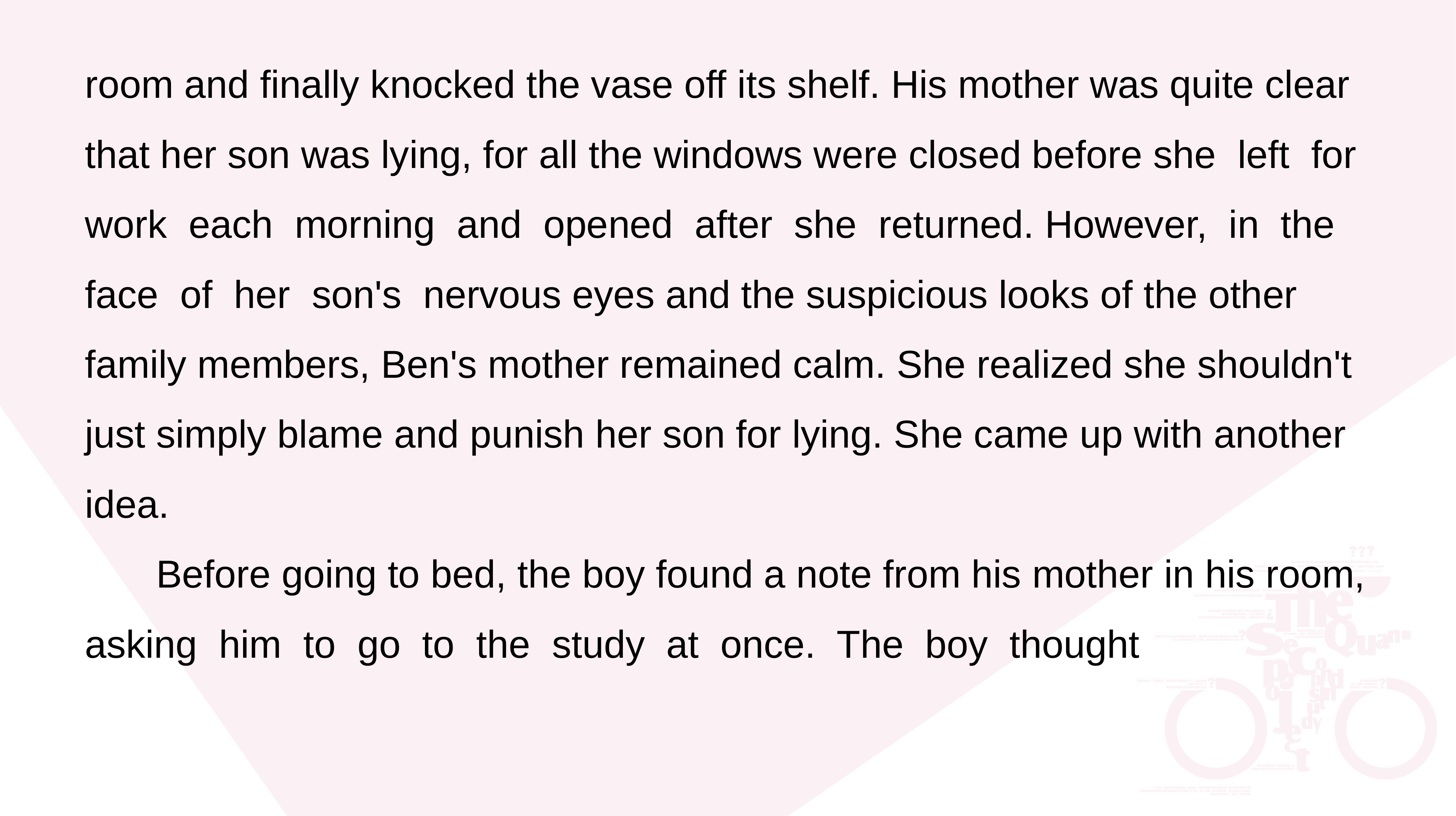

room and finally knocked the vase off its shelf. His mother was quite clear that her son was lying, for all the windows were closed before she  left  for  work  each  morning  and  opened  after  she  returned. However,  in  the  face  of  her  son's  nervous eyes and the suspicious looks of the other family members, Ben's mother remained calm. She realized she shouldn't just simply blame and punish her son for lying. She came up with another idea.
    Before going to bed, the boy found a note from his mother in his room,  asking  him  to  go  to  the  study  at  once.  The  boy  thought